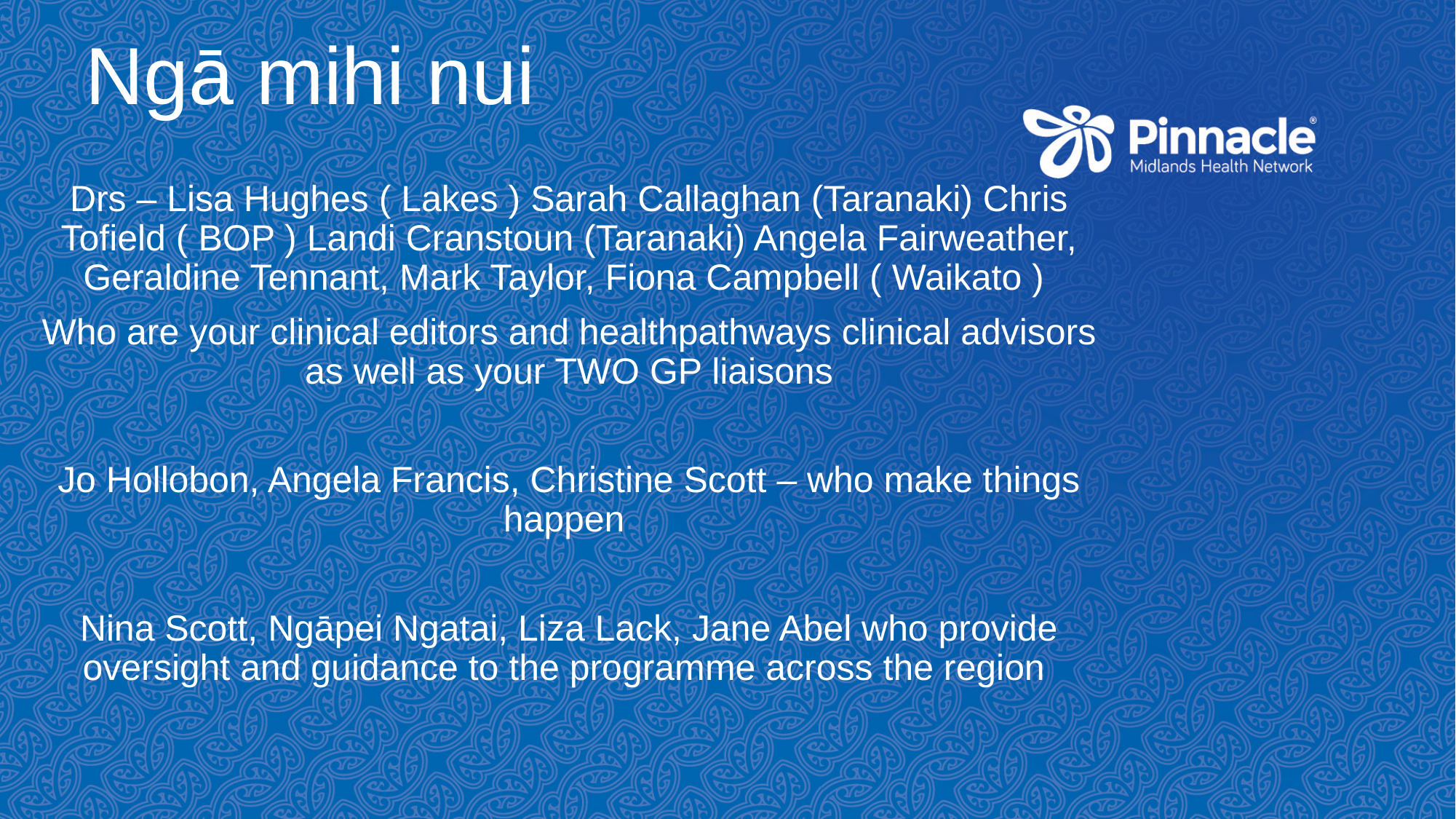

# Ngā mihi nui
Drs – Lisa Hughes ( Lakes ) Sarah Callaghan (Taranaki) Chris Tofield ( BOP ) Landi Cranstoun (Taranaki) Angela Fairweather, Geraldine Tennant, Mark Taylor, Fiona Campbell ( Waikato )
Who are your clinical editors and healthpathways clinical advisors as well as your TWO GP liaisons

Jo Hollobon, Angela Francis, Christine Scott – who make things happen

Nina Scott, Ngāpei Ngatai, Liza Lack, Jane Abel who provide oversight and guidance to the programme across the region